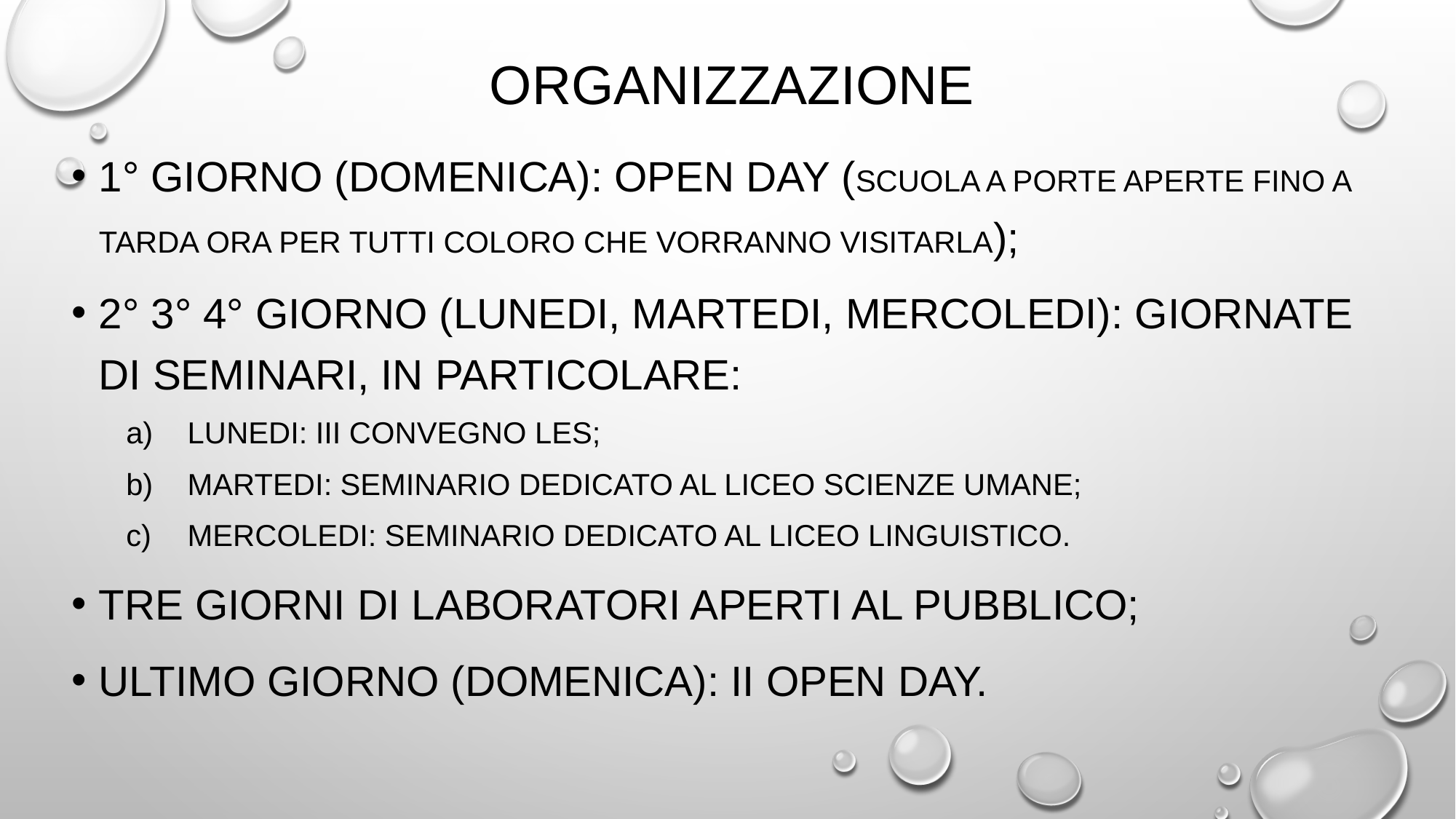

# ORGANIZZAZIONE
1° GIORNO (DOMENICA): OPEN DAY (scuola a porte aperte fino a tarda ora per tutti coloro che vorranno visitarla);
2° 3° 4° giorno (lunedi, martedi, mercoledi): giornate di seminari, in particolare:
Lunedi: III CONVEGNO LES;
Martedi: SEMINARIO DEDICATO AL LICEO SCIENZE UMANE;
Mercoledi: seminario dedicato al Liceo Linguistico.
Tre giorni di laboratori aperti al pubblico;
Ultimo giorno (domenica): II OPEN DAY.